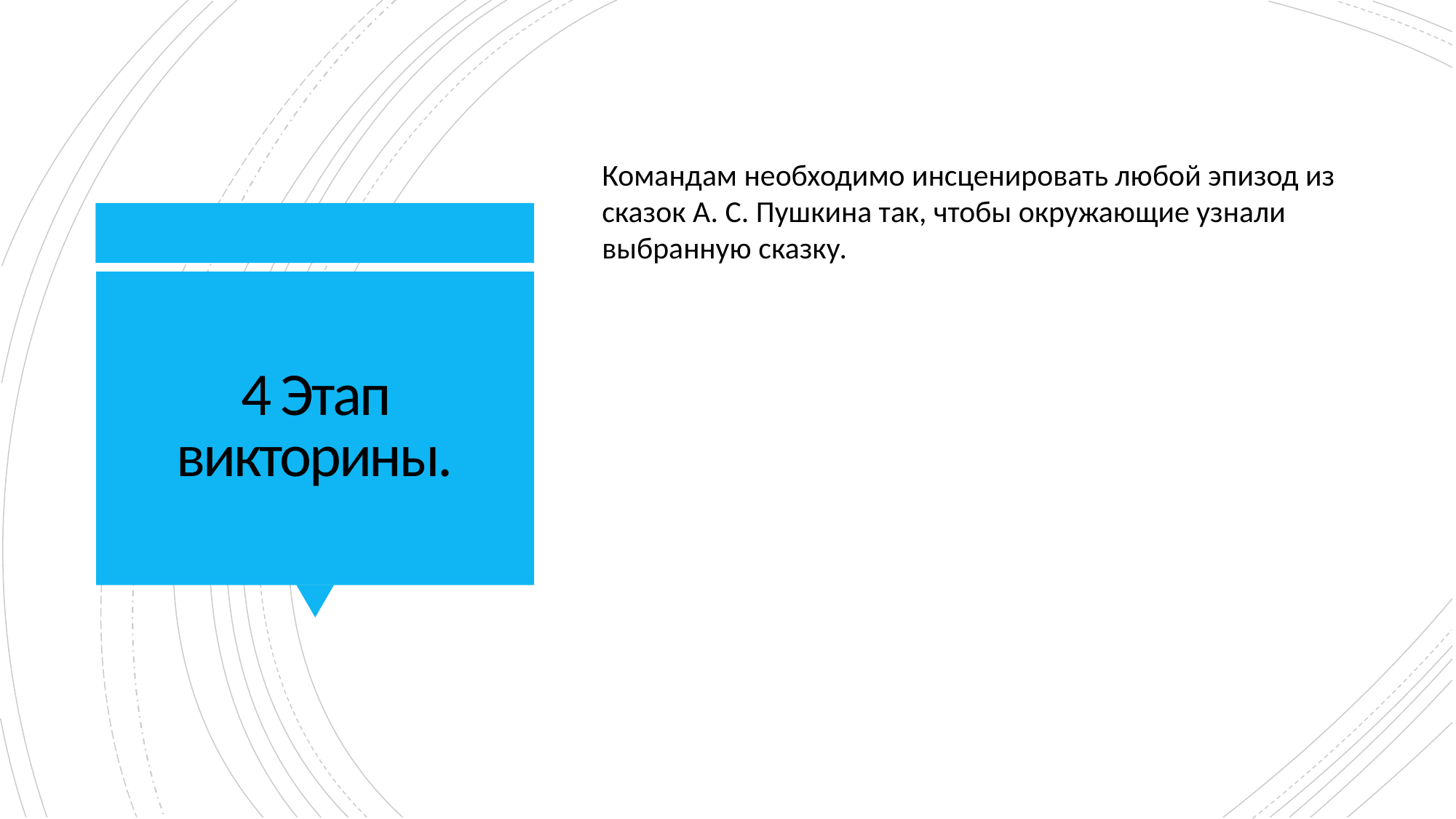

Командам необходимо инсценировать любой эпизод из сказок А. С. Пушкина так, чтобы окружающие узнали выбранную сказку.

# 4 Этап викторины.